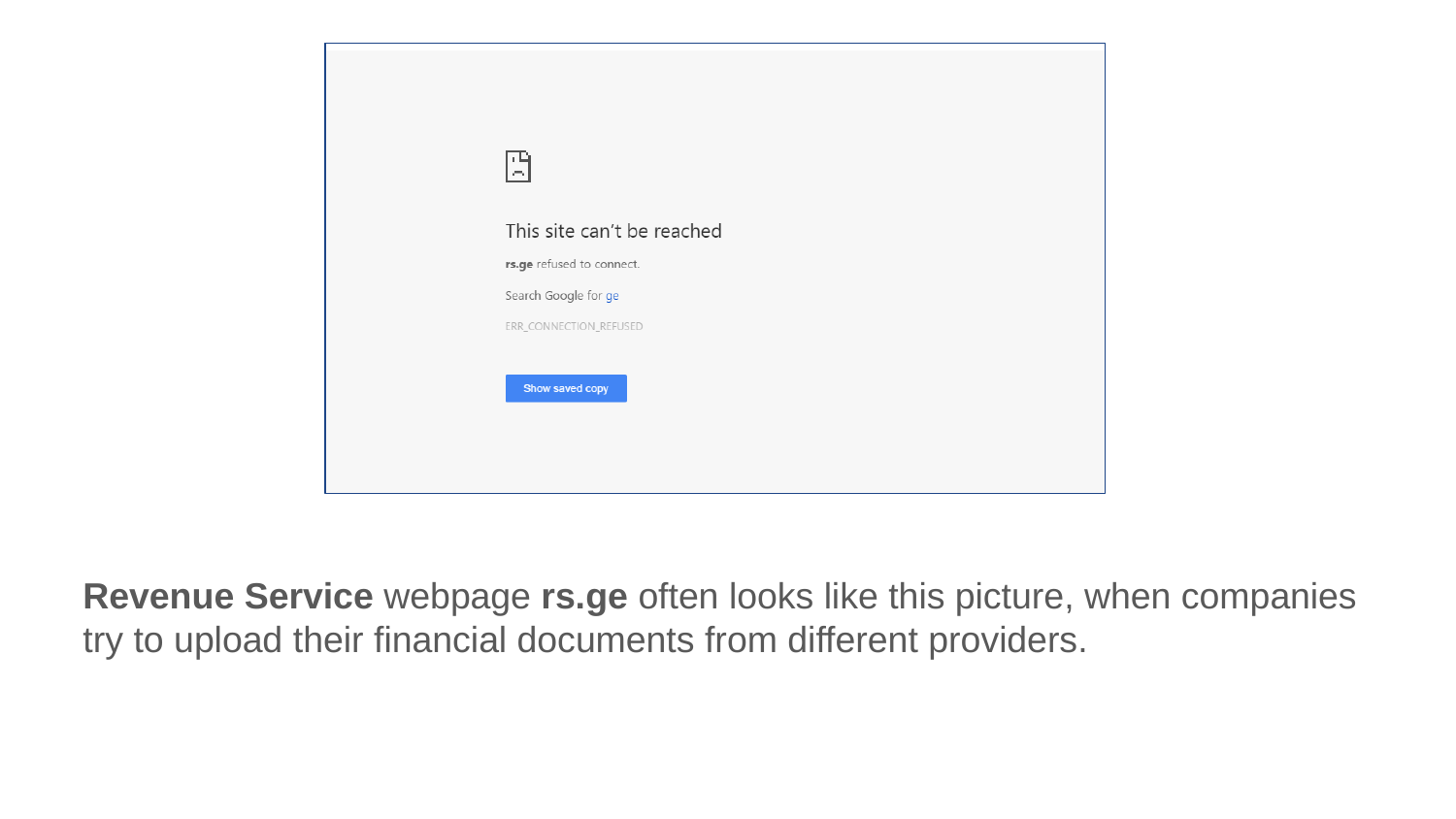

Revenue Service webpage rs.ge often looks like this picture, when companies try to upload their financial documents from different providers.